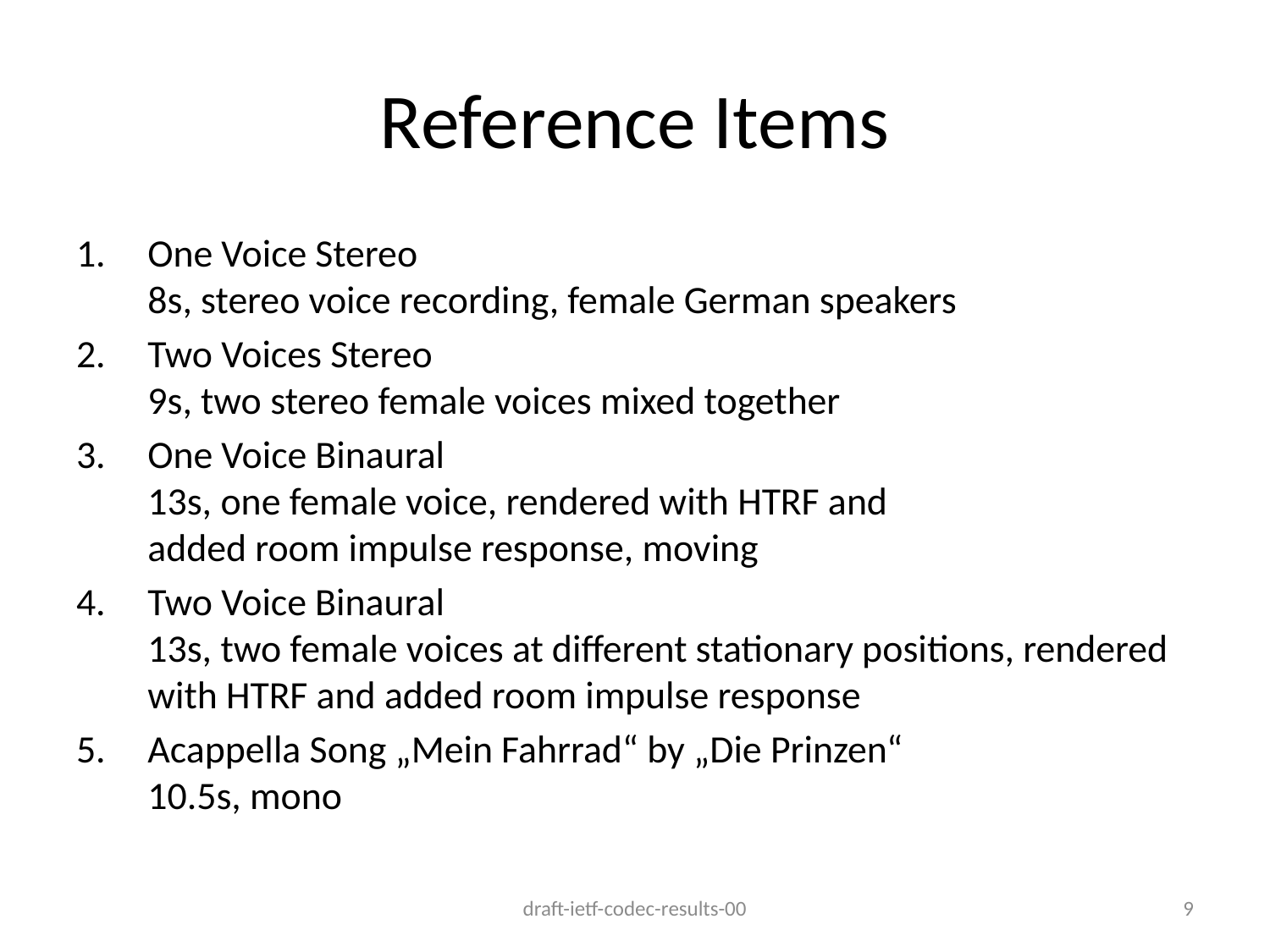

# Reference Items
One Voice Stereo
8s, stereo voice recording, female German speakers
Two Voices Stereo
9s, two stereo female voices mixed together
One Voice Binaural
13s, one female voice, rendered with HTRF and
added room impulse response, moving
Two Voice Binaural
13s, two female voices at different stationary positions, rendered with HTRF and added room impulse response
Acappella Song „Mein Fahrrad“ by „Die Prinzen“
10.5s, mono

draft-ietf-codec-results-00
9